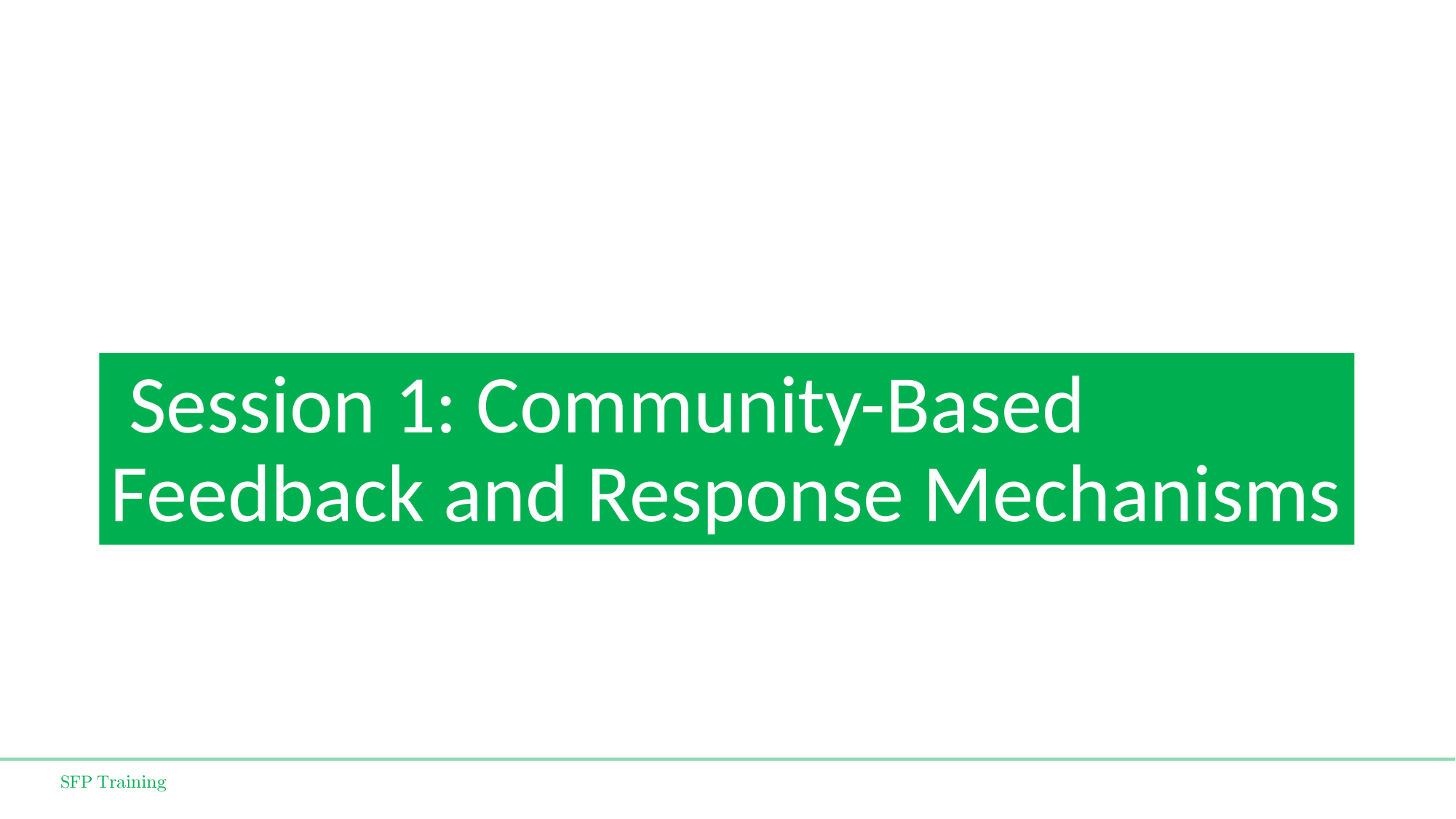

# Session 1: Community-Based Feedback and Response Mechanisms

SFP Training